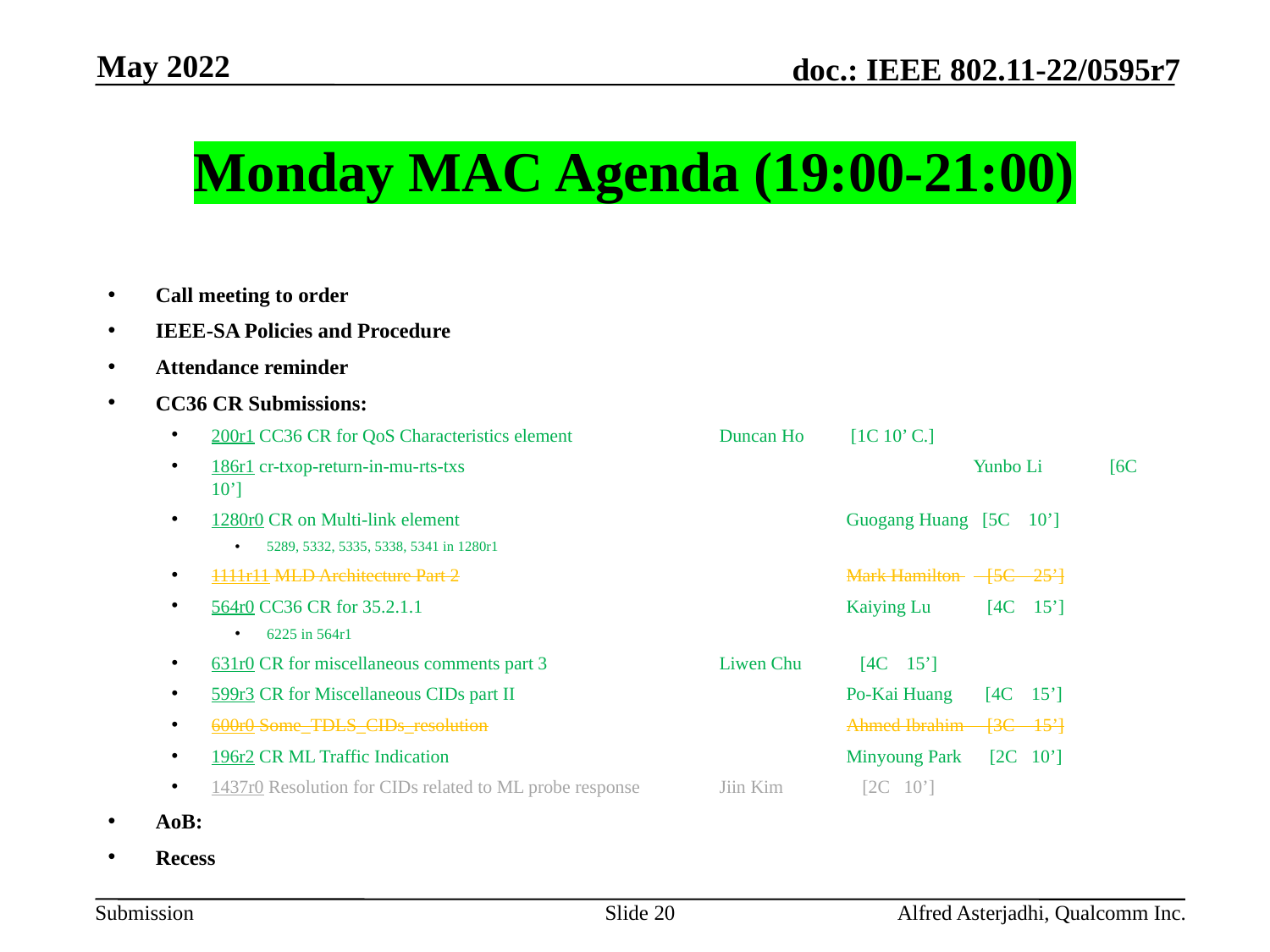

May 2022
# Monday MAC Agenda (19:00-21:00)
Call meeting to order
IEEE-SA Policies and Procedure
Attendance reminder
CC36 CR Submissions:
200r1 CC36 CR for QoS Characteristics element		Duncan Ho	 [1C 10’ C.]
186r1 cr-txop-return-in-mu-rts-txs				Yunbo Li	  [6C    10’]
1280r0 CR on Multi-link element		             		Guogang Huang   [5C    10’]
5289, 5332, 5335, 5338, 5341 in 1280r1
1111r11 MLD Architecture Part 2				Mark Hamilton 	   [5C    25’]
564r0 CC36 CR for 35.2.1.1				Kaiying Lu 	   [4C    15’]
6225 in 564r1
631r0 CR for miscellaneous comments part 3		Liwen Chu 	   [4C    15’]
599r3 CR for Miscellaneous CIDs part II			Po-Kai Huang       [4C    15’]
600r0 Some_TDLS_CIDs_resolution			Ahmed Ibrahim     [3C    15’]
196r2 CR ML Traffic Indication				Minyoung Park      [2C   10’]
1437r0 Resolution for CIDs related to ML probe response	Jiin Kim                 [2C   10’]
AoB:
Recess
Slide 20
Alfred Asterjadhi, Qualcomm Inc.